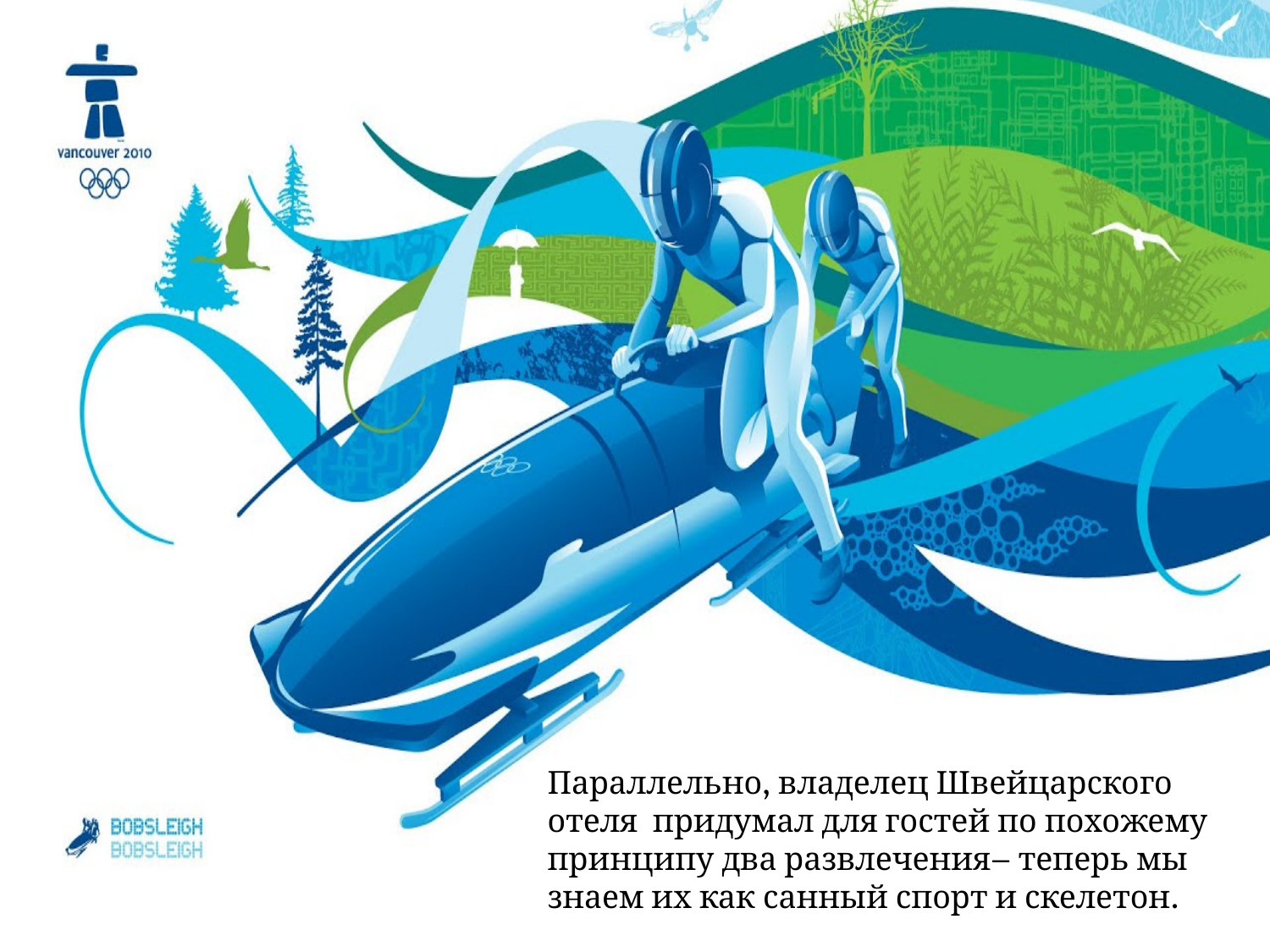

Параллельно, владелец Швейцарского отеля  придумал для гостей по похожему принципу два развлечения– теперь мы знаем их как санный спорт и скелетон.